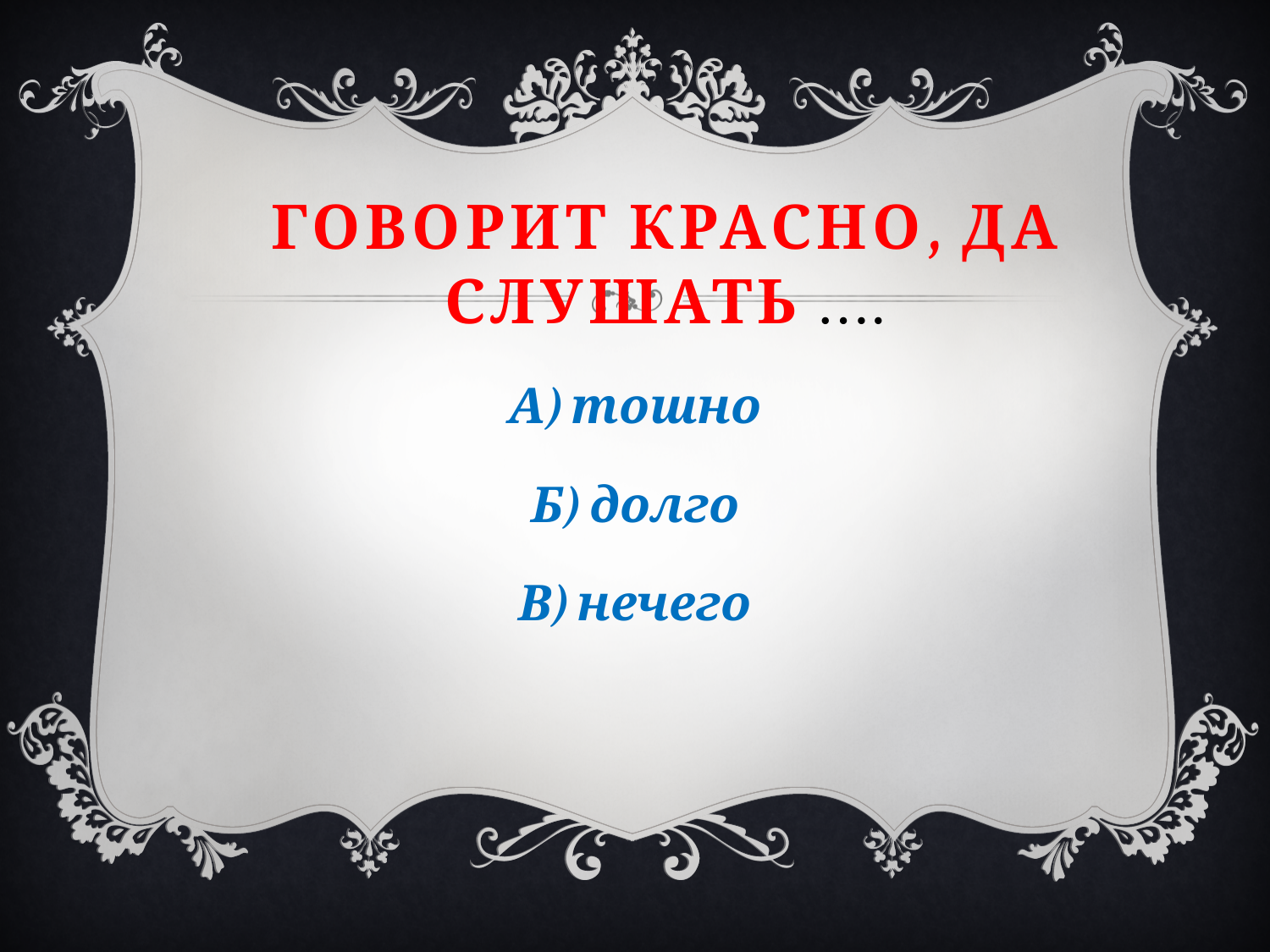

# Говорит красно, да слушать ….
А) тошно
Б) долго
В) нечего